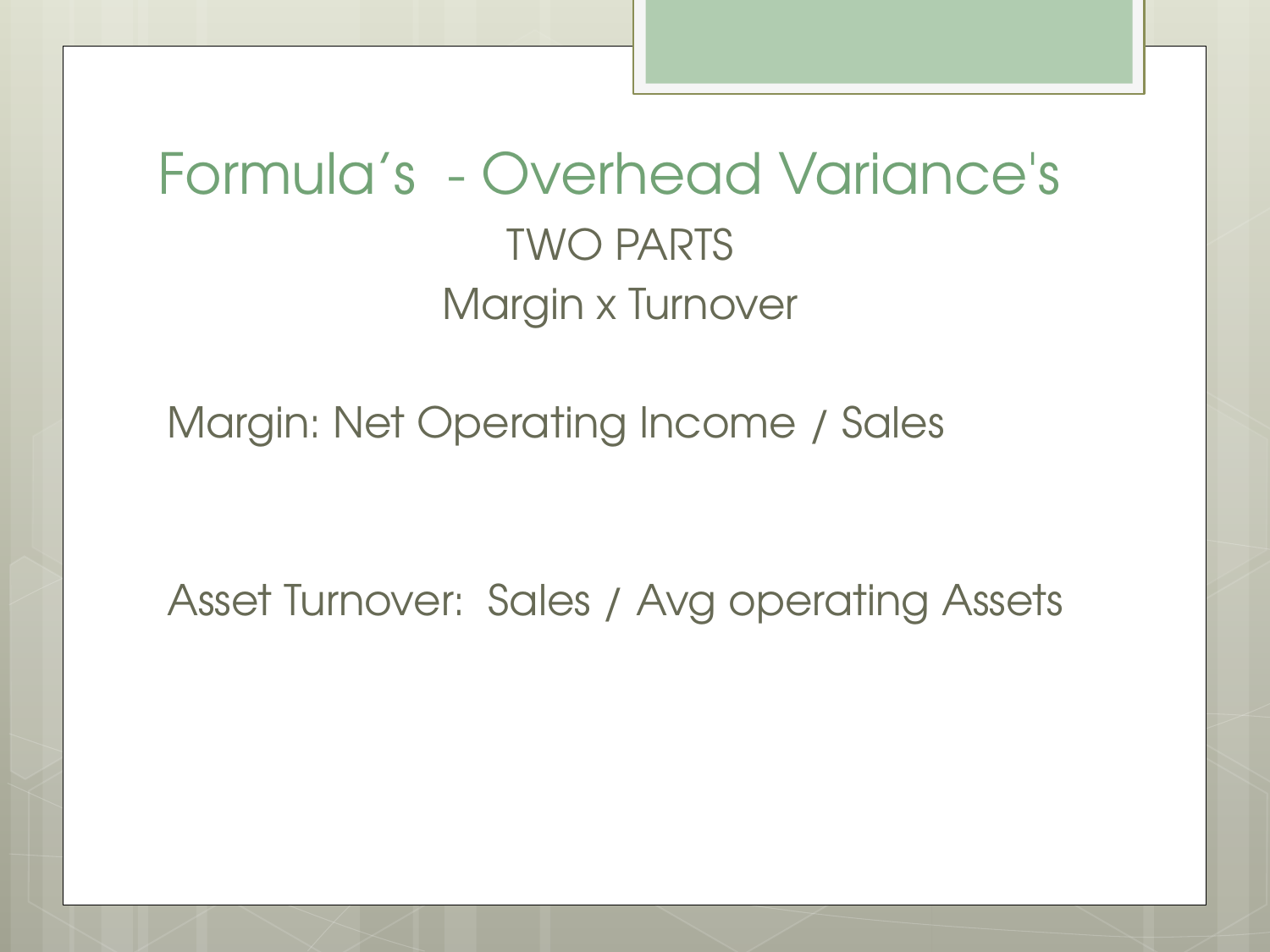

# Formula’s  - Overhead Variance's
TWO PARTS
Margin x Turnover

Margin: Net Operating Income / Sales

Asset Turnover:  Sales / Avg operating Assets